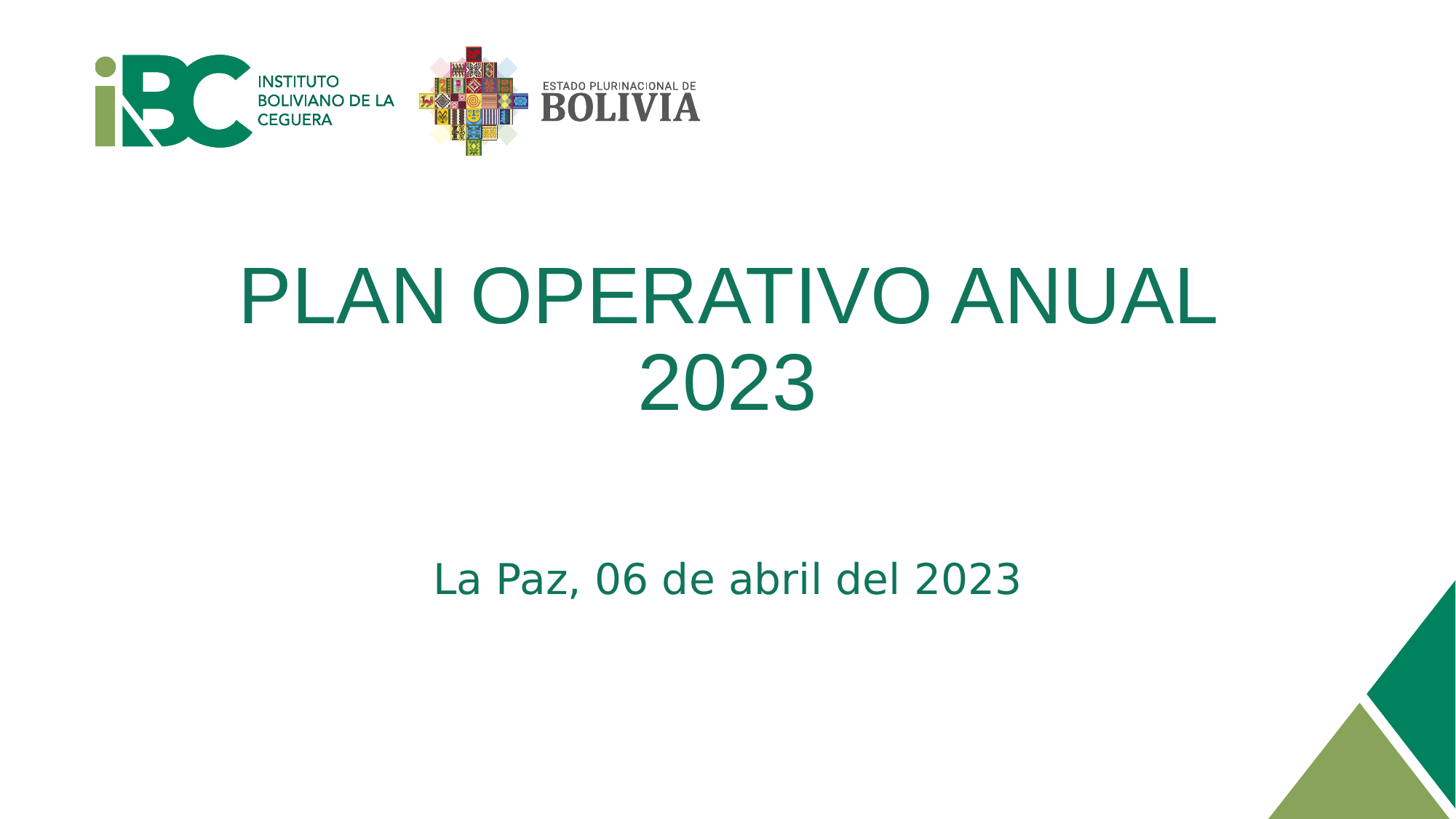

# PLAN OPERATIVO ANUAL 2023
La Paz, 06 de abril del 2023